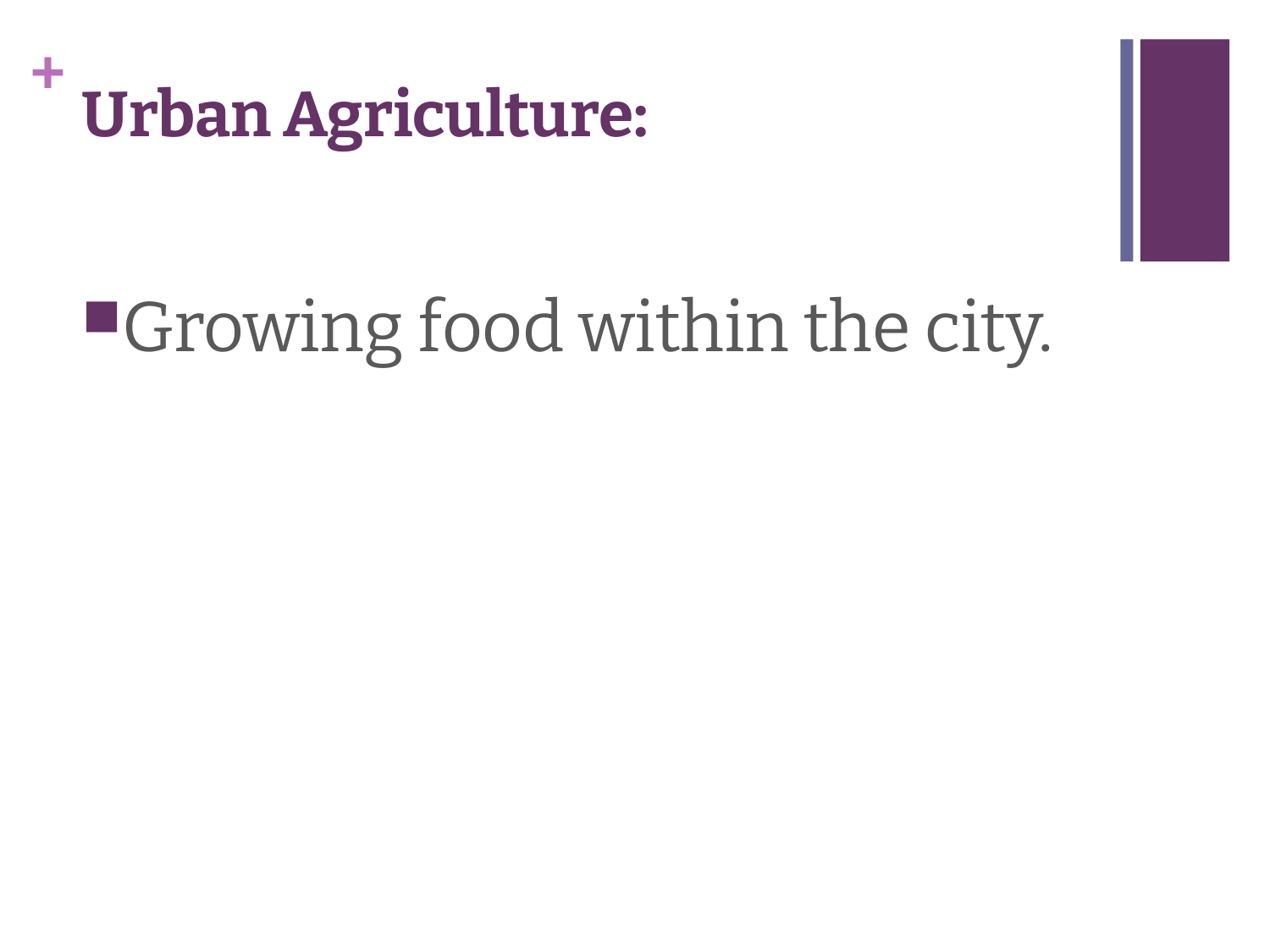

# Urban Agriculture:
Growing food within the city.